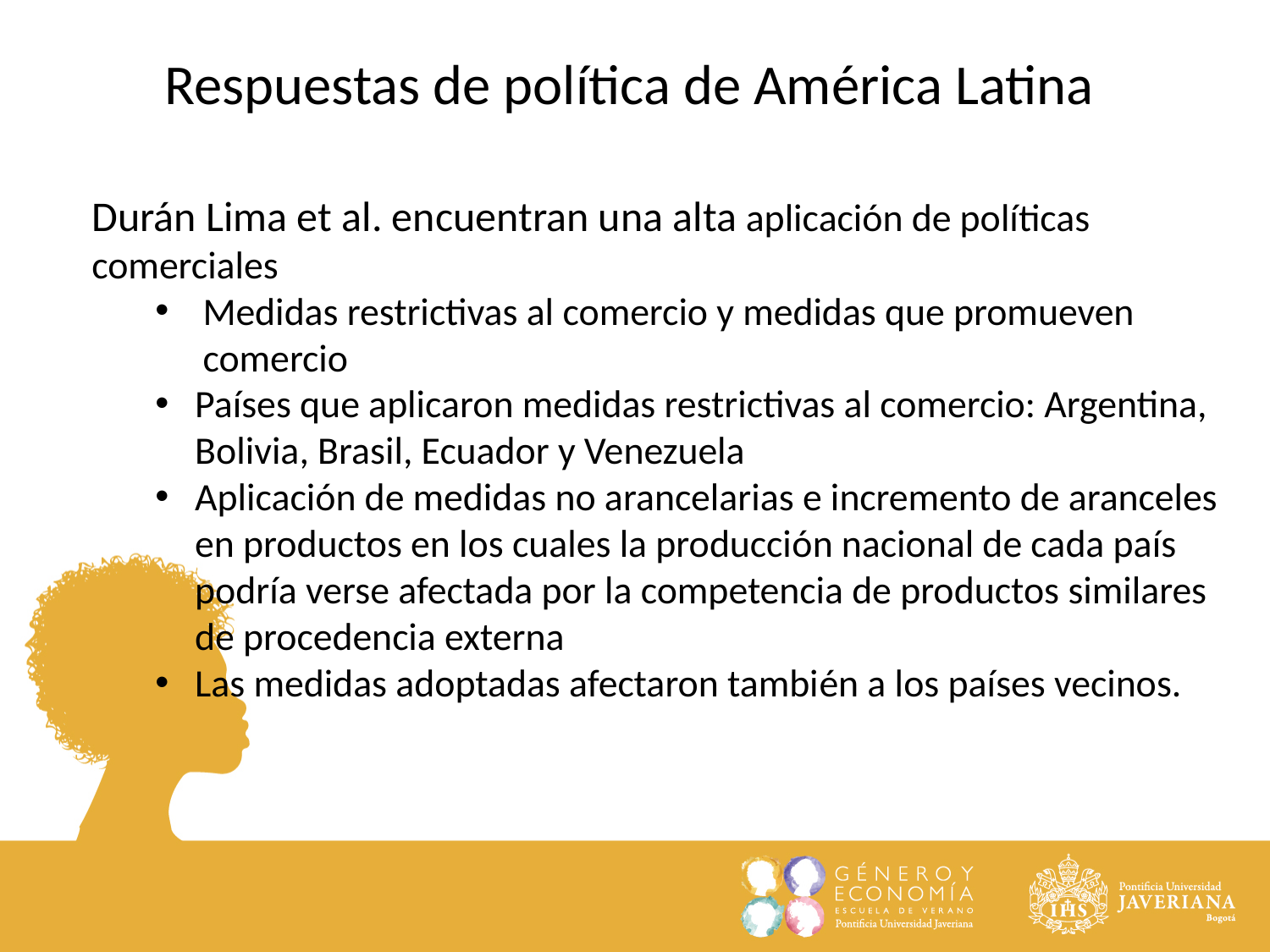

Respuestas de política de América Latina
Durán Lima et al. encuentran una alta aplicación de políticas comerciales
Medidas restrictivas al comercio y medidas que promueven comercio
Países que aplicaron medidas restrictivas al comercio: Argentina, Bolivia, Brasil, Ecuador y Venezuela
Aplicación de medidas no arancelarias e incremento de aranceles en productos en los cuales la producción nacional de cada país podría verse afectada por la competencia de productos similares de procedencia externa
Las medidas adoptadas afectaron también a los países vecinos.